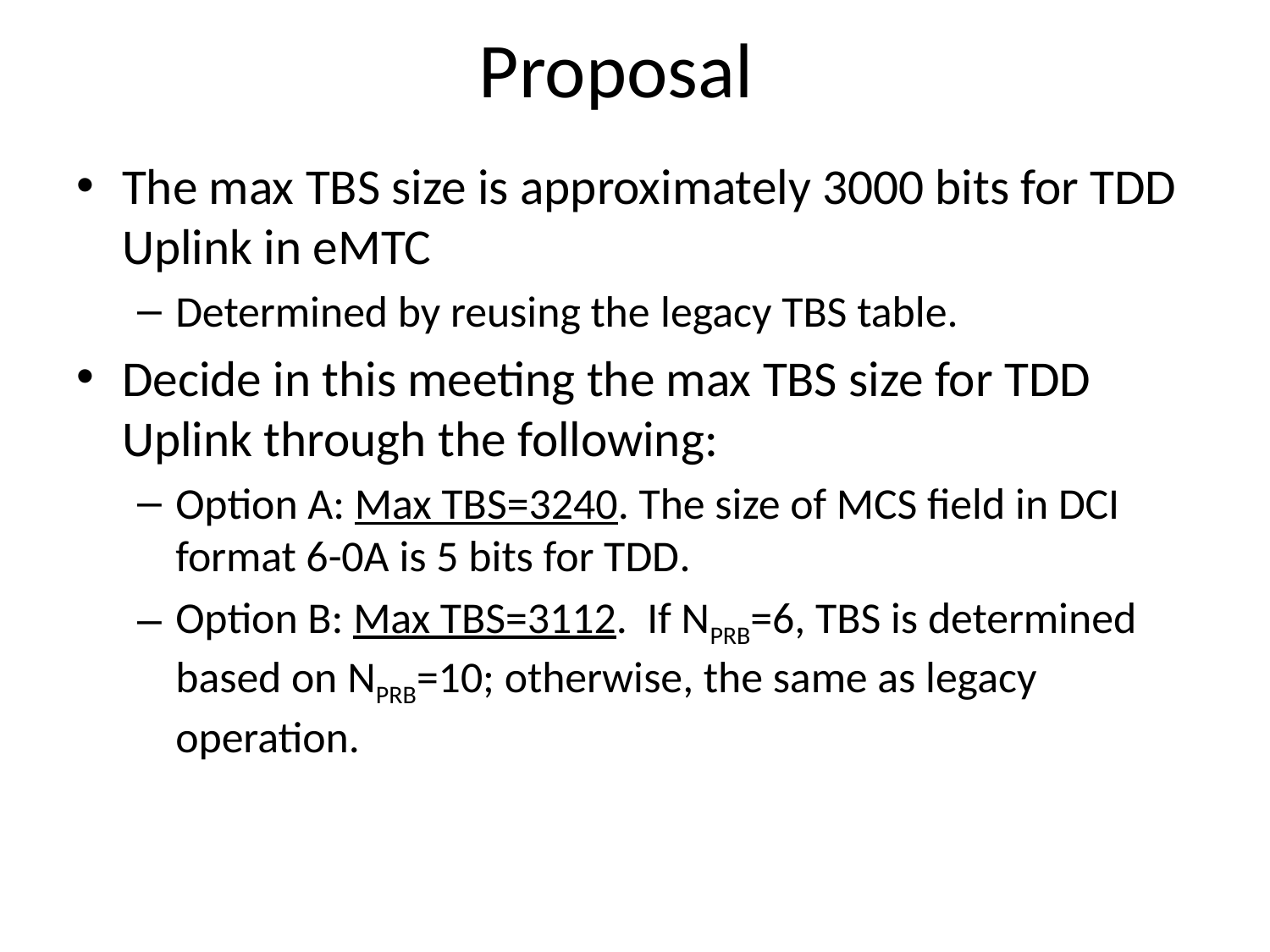

# Proposal
The max TBS size is approximately 3000 bits for TDD Uplink in eMTC
Determined by reusing the legacy TBS table.
Decide in this meeting the max TBS size for TDD Uplink through the following:
Option A: Max TBS=3240. The size of MCS field in DCI format 6-0A is 5 bits for TDD.
Option B: Max TBS=3112.  If NPRB=6, TBS is determined based on NPRB=10; otherwise, the same as legacy operation.